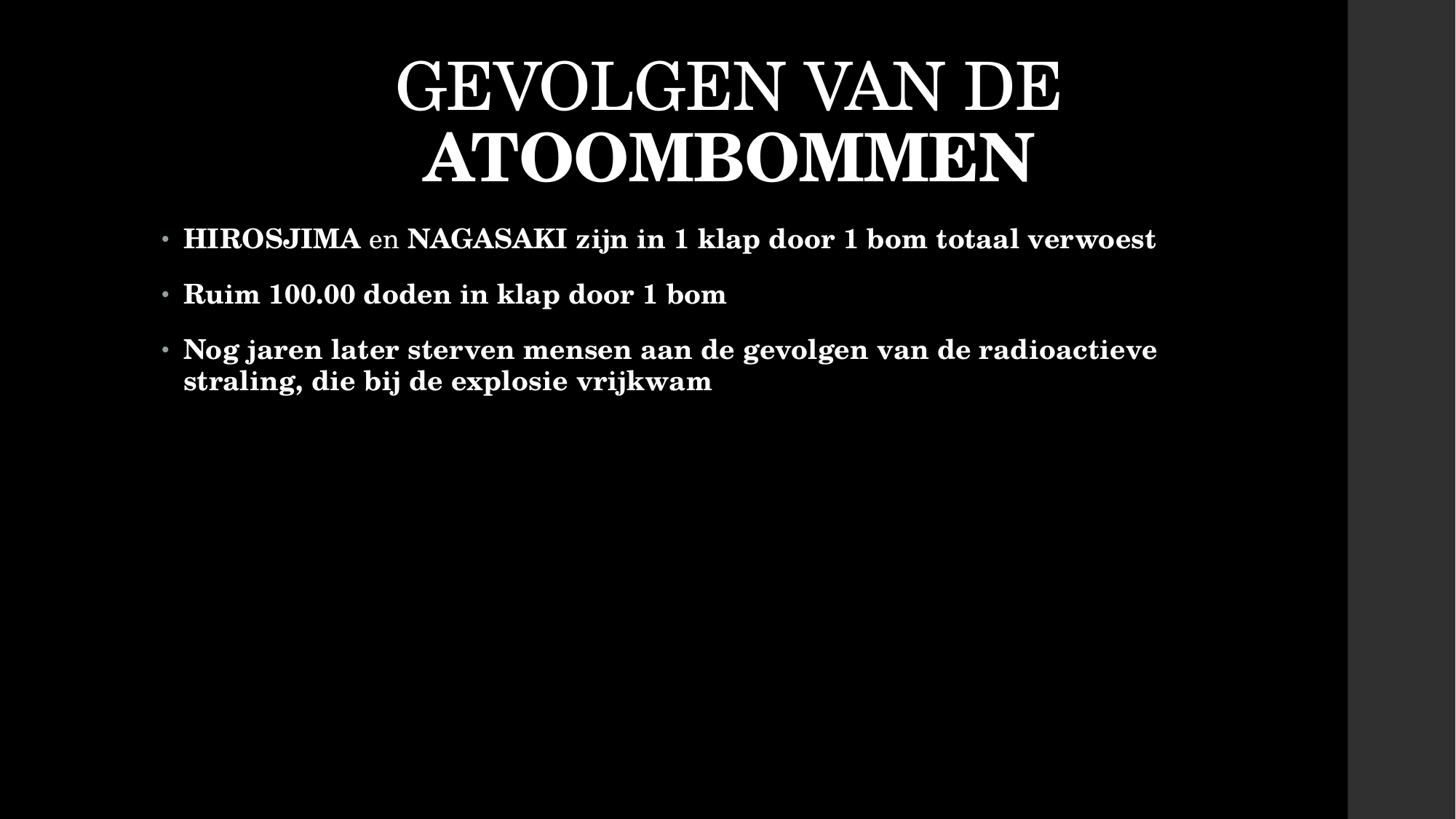

# GEVOLGEN VAN DE ATOOMBOMMEN
HIROSJIMA en NAGASAKI zijn in 1 klap door 1 bom totaal verwoest
Ruim 100.00 doden in klap door 1 bom
Nog jaren later sterven mensen aan de gevolgen van de radioactieve straling, die bij de explosie vrijkwam